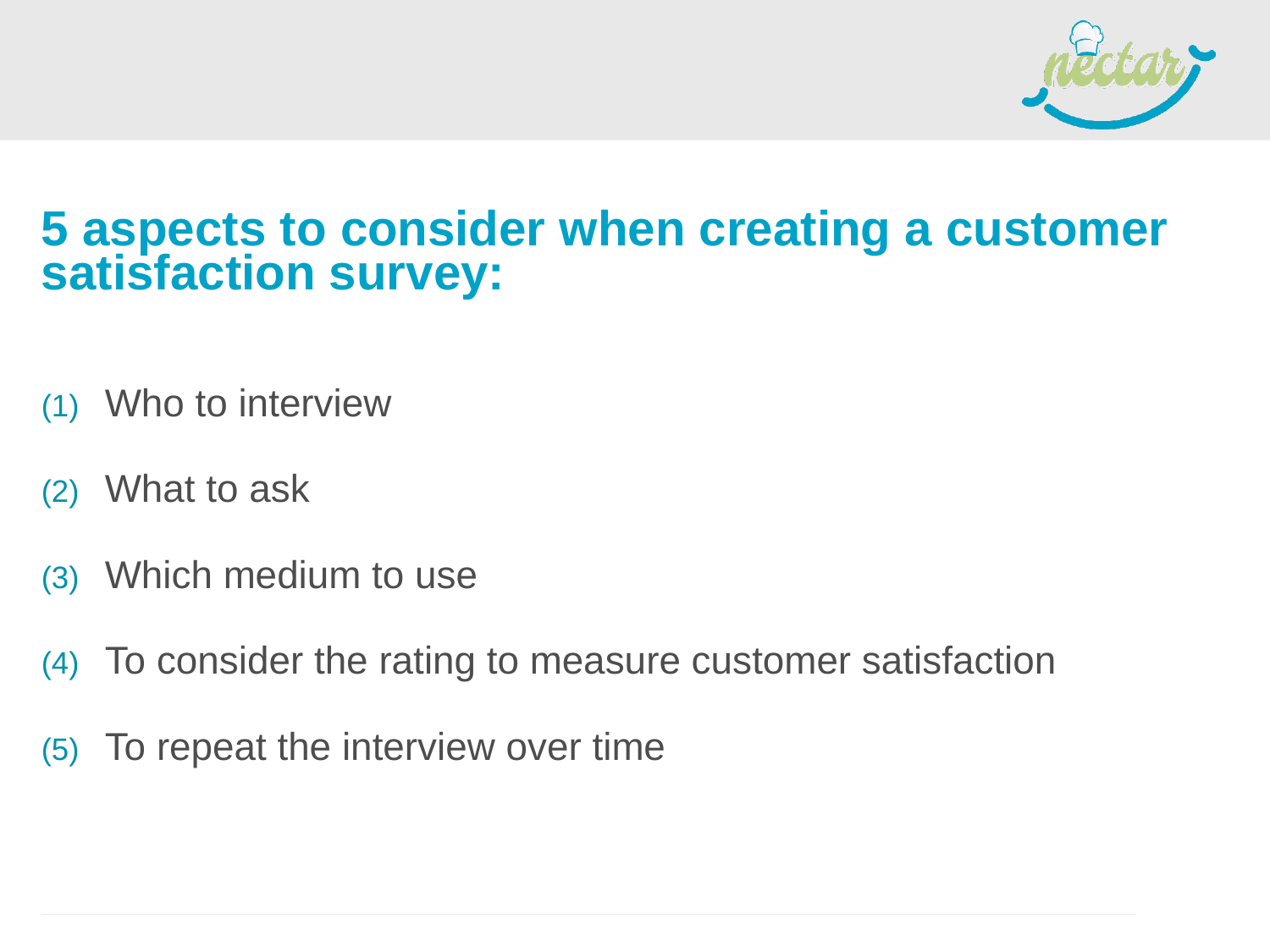

#
5 aspects to consider when creating a customer satisfaction survey:
Who to interview
What to ask
Which medium to use
To consider the rating to measure customer satisfaction
To repeat the interview over time